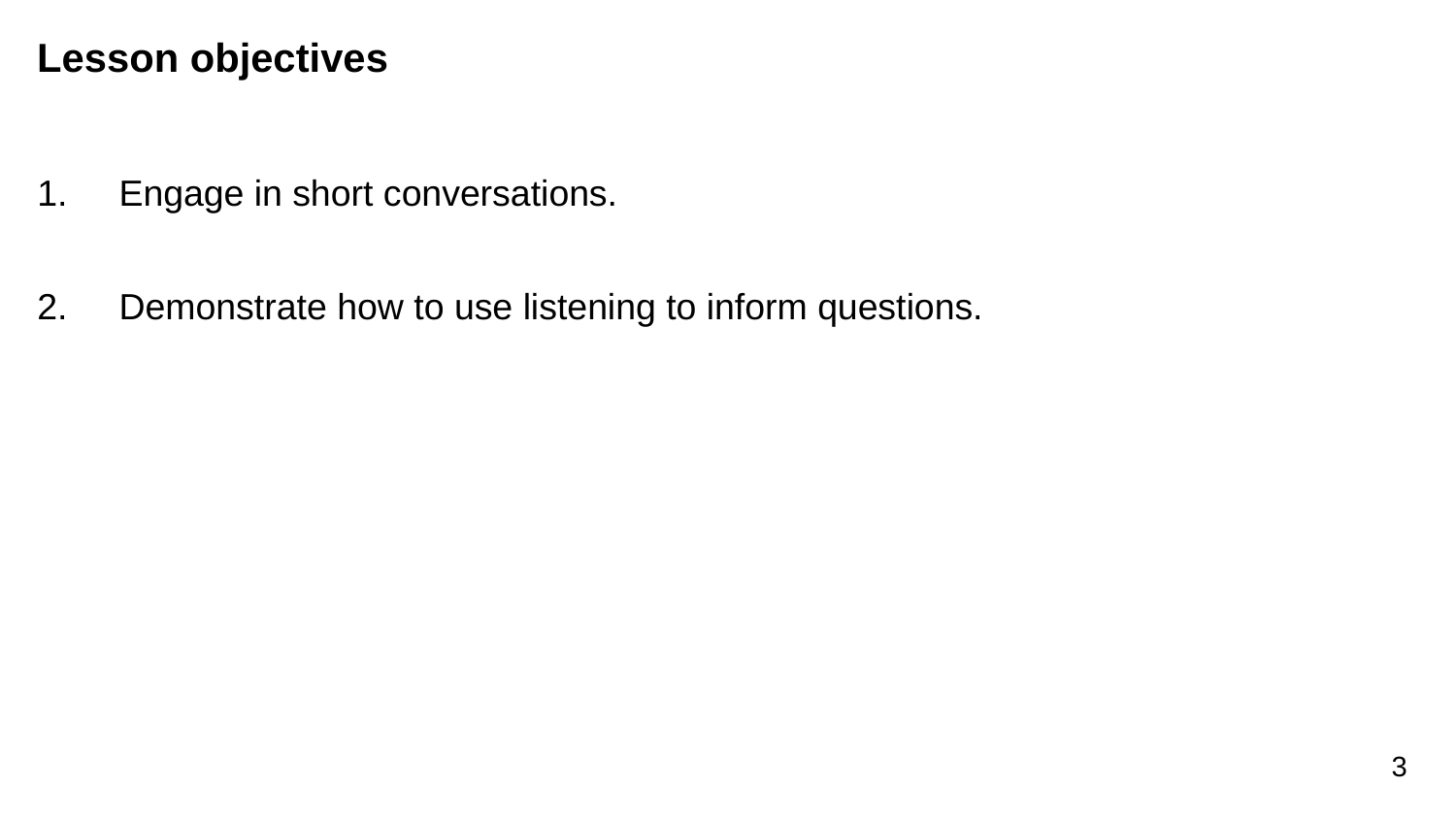

# Lesson objectives
Engage in short conversations.

Demonstrate how to use listening to inform questions.

3